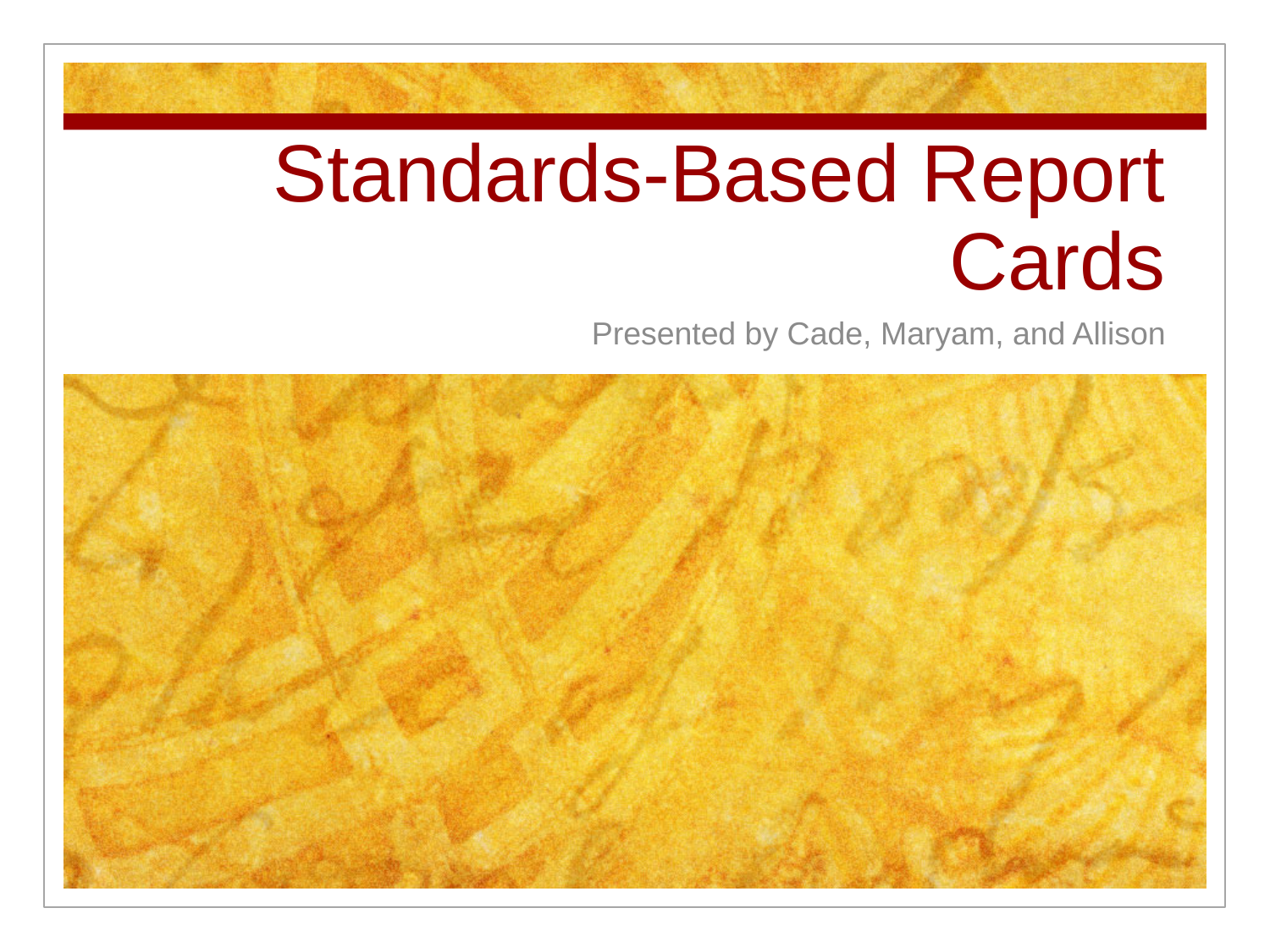

# Standards-Based Report Cards
Presented by Cade, Maryam, and Allison